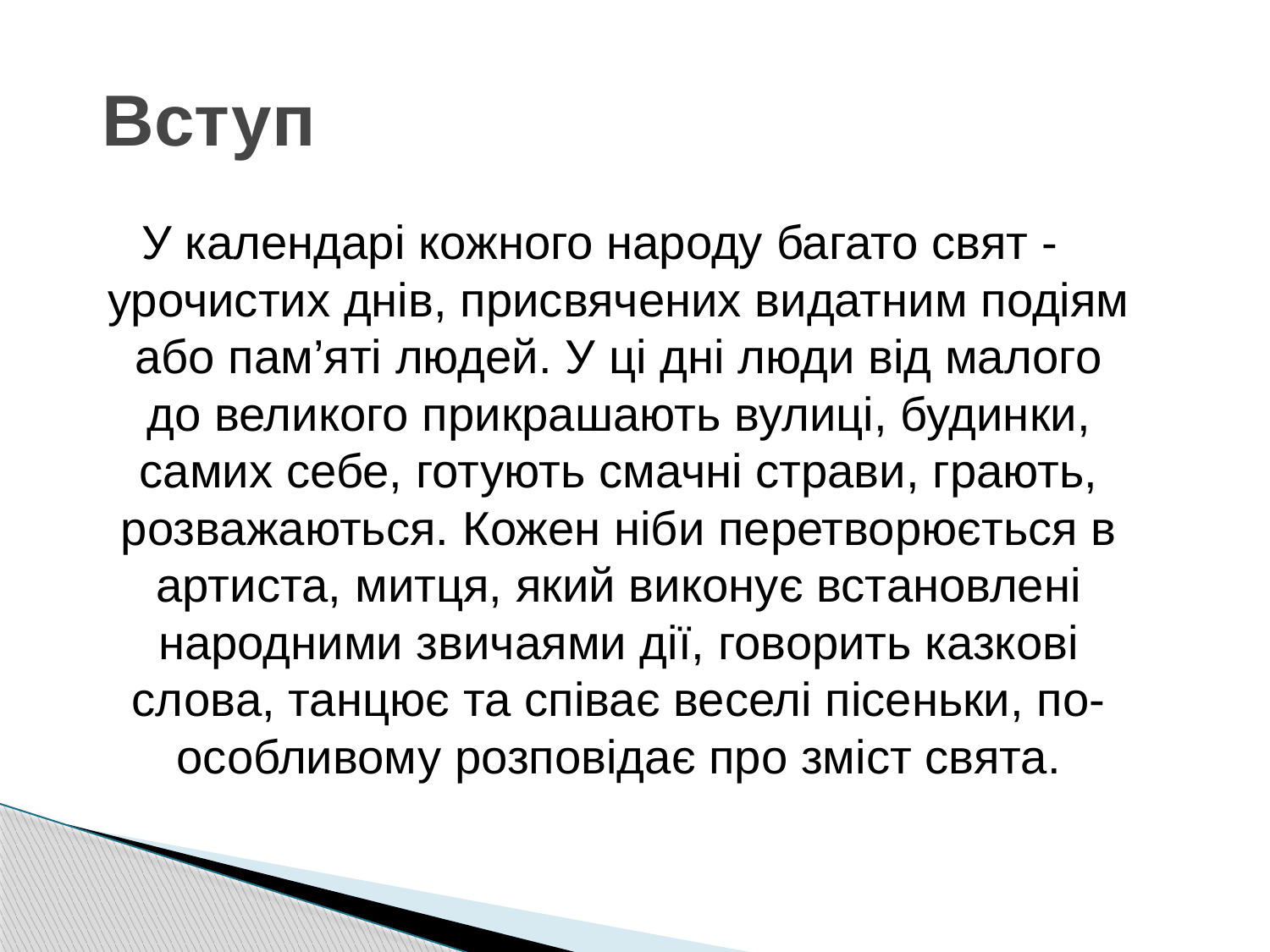

Вступ
У календарі кожного народу багато свят - урочистих днів, присвячених видатним подіям або пам’яті людей. У ці дні люди від малого до великого прикрашають вулиці, будинки, самих себе, готують смачні страви, грають, розважаються. Кожен ніби перетворюється в артиста, митця, який виконує встановлені народними звичаями дії, говорить казкові слова, танцює та співає веселі пісеньки, по-особливому розповідає про зміст свята.